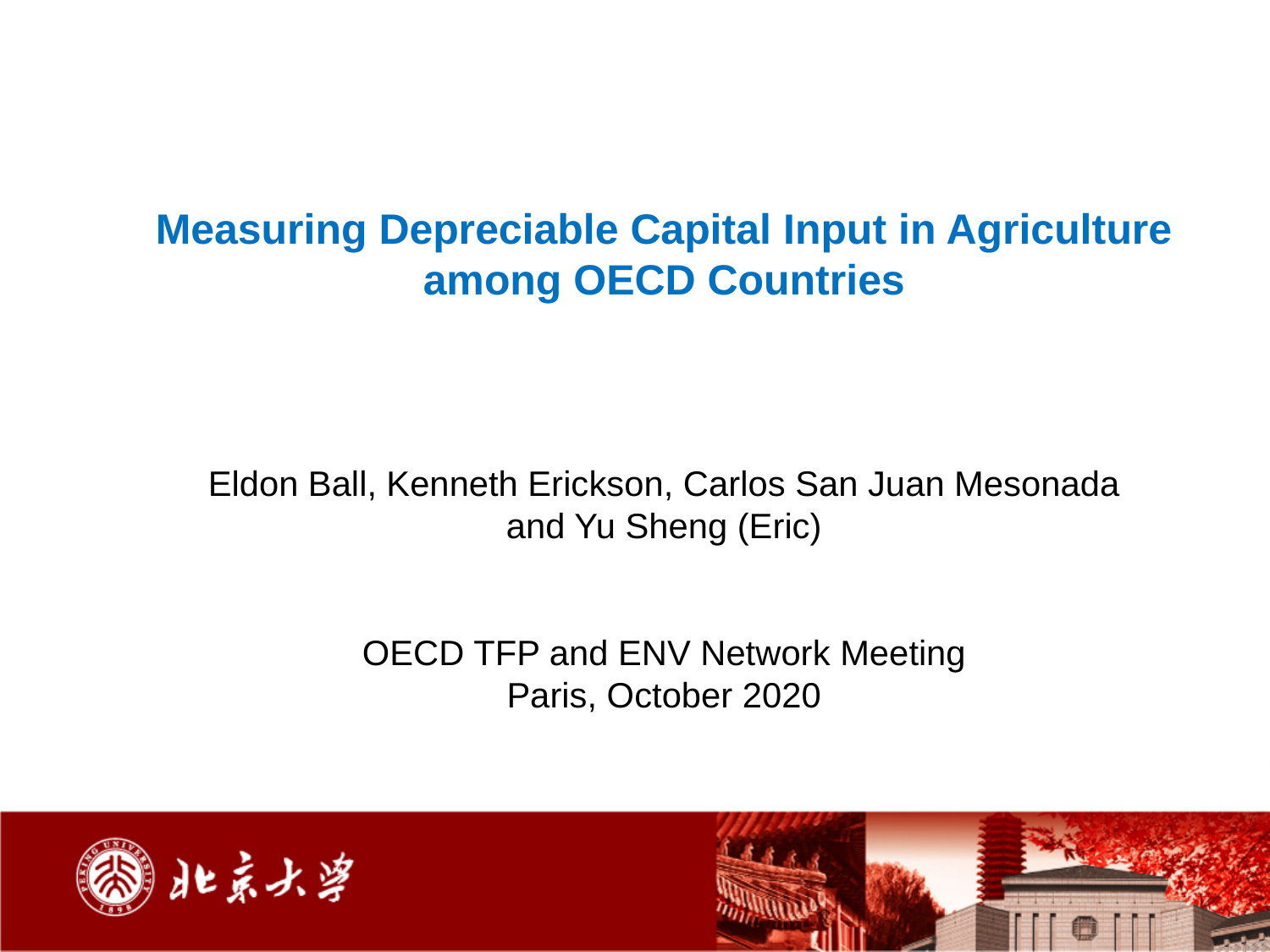

Measuring Depreciable Capital Input in Agriculture among OECD Countries

Eldon Ball, Kenneth Erickson, Carlos San Juan Mesonada and Yu Sheng (Eric)

OECD TFP and ENV Network Meeting
Paris, October 2020